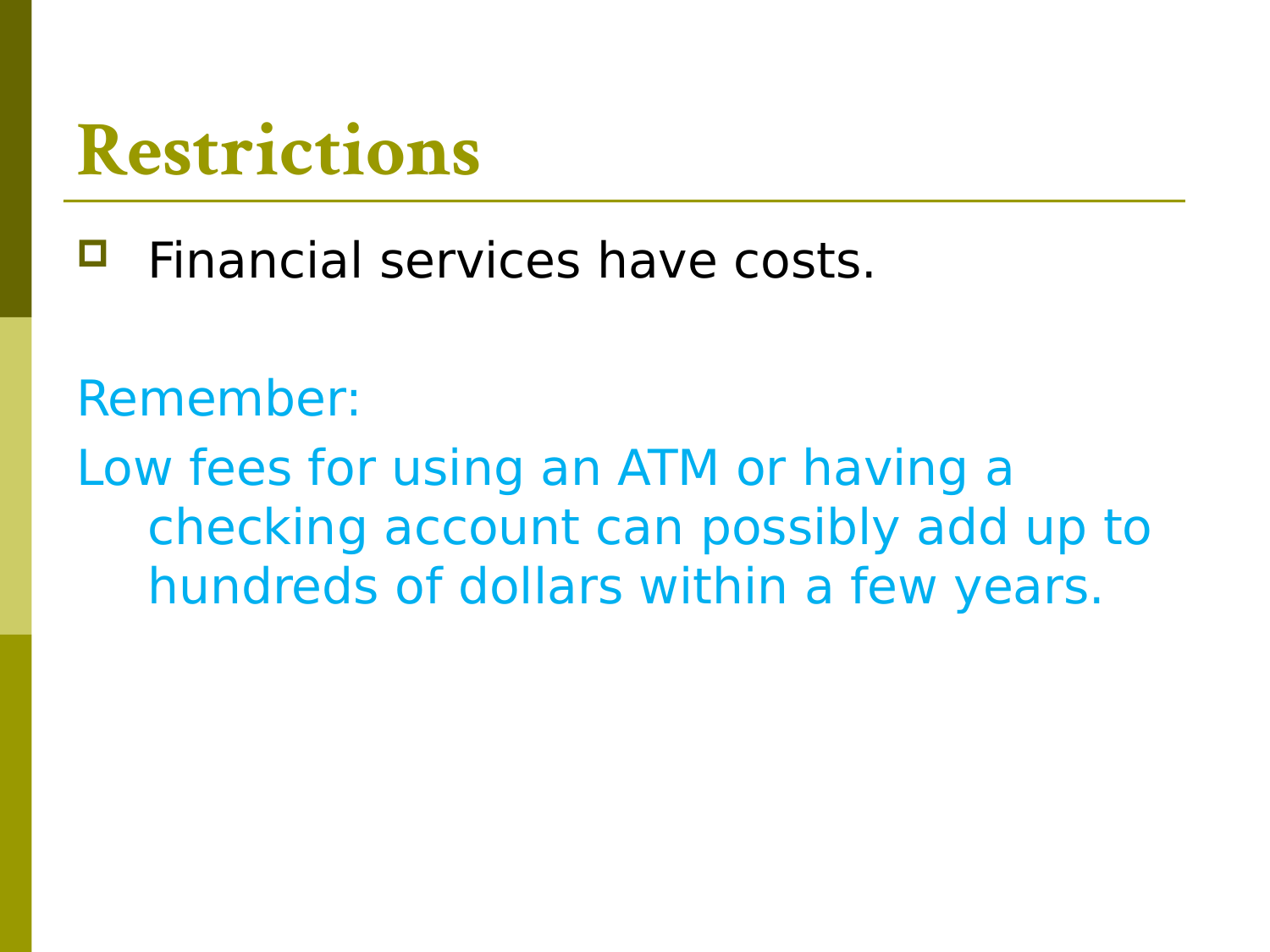

# Restrictions
Financial services have costs.

Remember:
Low fees for using an ATM or having a checking account can possibly add up to hundreds of dollars within a few years.